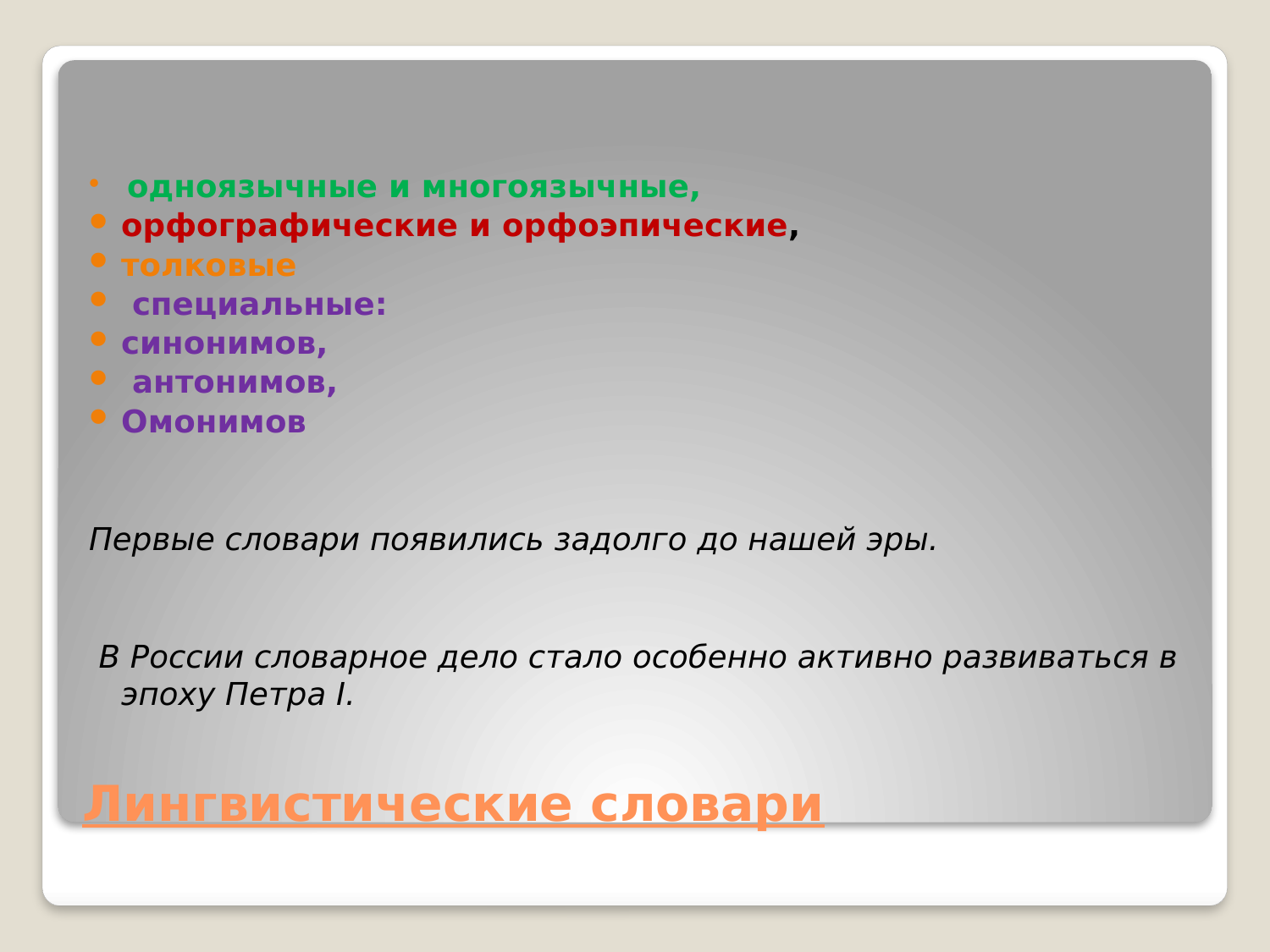

одноязычные и многоязычные,
орфографические и орфоэпические,
толковые
 специальные:
синонимов,
 антонимов,
Омонимов

Первые словари появились задолго до нашей эры.

 В России словарное дело стало особенно активно развиваться в эпоху Петра I.

# Лингвистические словари